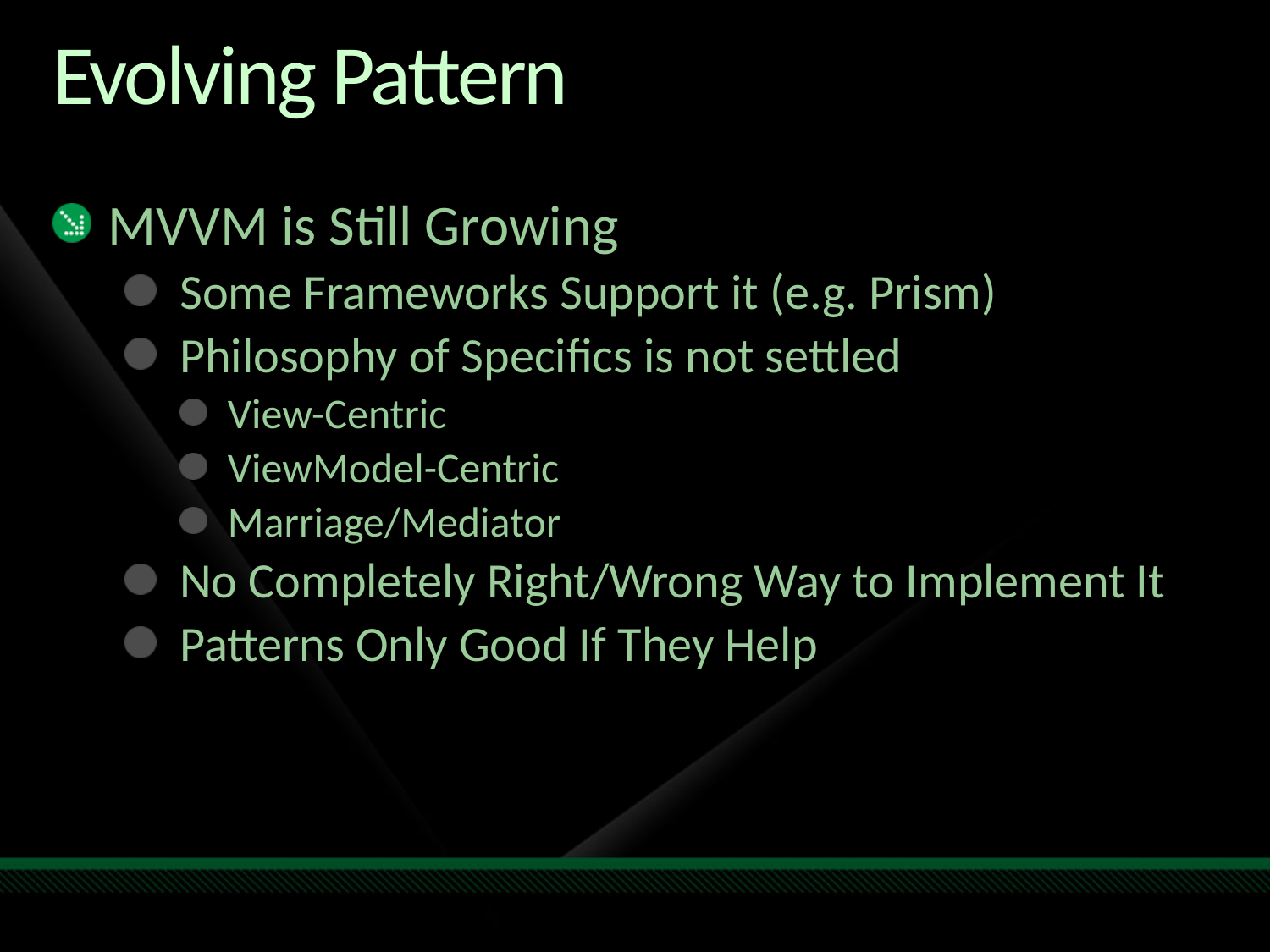

# Evolving Pattern
MVVM is Still Growing
Some Frameworks Support it (e.g. Prism)
Philosophy of Specifics is not settled
View-Centric
ViewModel-Centric
Marriage/Mediator
No Completely Right/Wrong Way to Implement It
Patterns Only Good If They Help